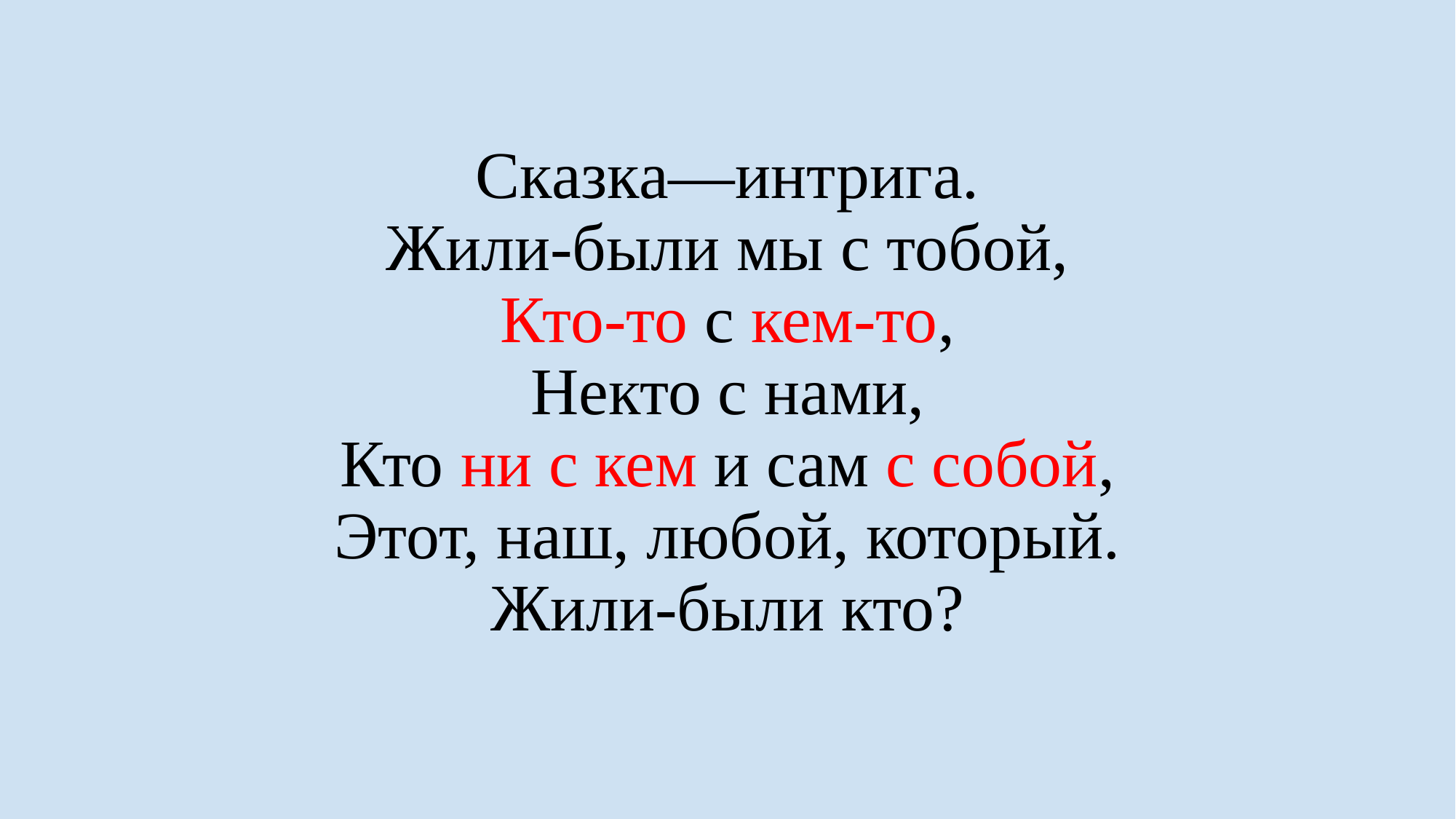

Сказка—интрига.
Жили-были мы с тобой,
Кто-то с кем-то,
Некто с нами,
Кто ни с кем и сам с собой,
Этот, наш, любой, который.
Жили-были кто?